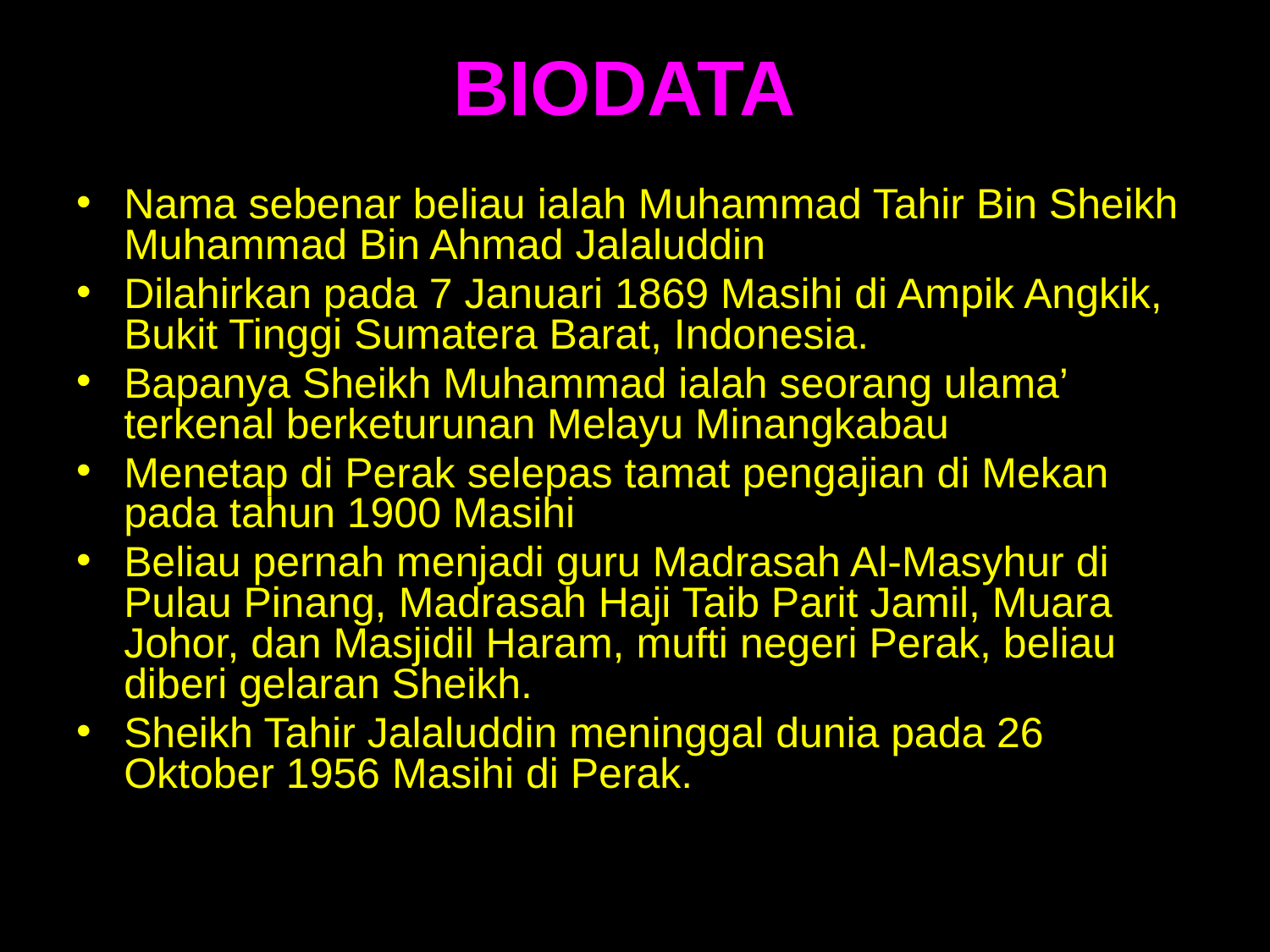

# BIODATA
Nama sebenar beliau ialah Muhammad Tahir Bin Sheikh Muhammad Bin Ahmad Jalaluddin
Dilahirkan pada 7 Januari 1869 Masihi di Ampik Angkik, Bukit Tinggi Sumatera Barat, Indonesia.
Bapanya Sheikh Muhammad ialah seorang ulama’ terkenal berketurunan Melayu Minangkabau
Menetap di Perak selepas tamat pengajian di Mekan pada tahun 1900 Masihi
Beliau pernah menjadi guru Madrasah Al-Masyhur di Pulau Pinang, Madrasah Haji Taib Parit Jamil, Muara Johor, dan Masjidil Haram, mufti negeri Perak, beliau diberi gelaran Sheikh.
Sheikh Tahir Jalaluddin meninggal dunia pada 26 Oktober 1956 Masihi di Perak.